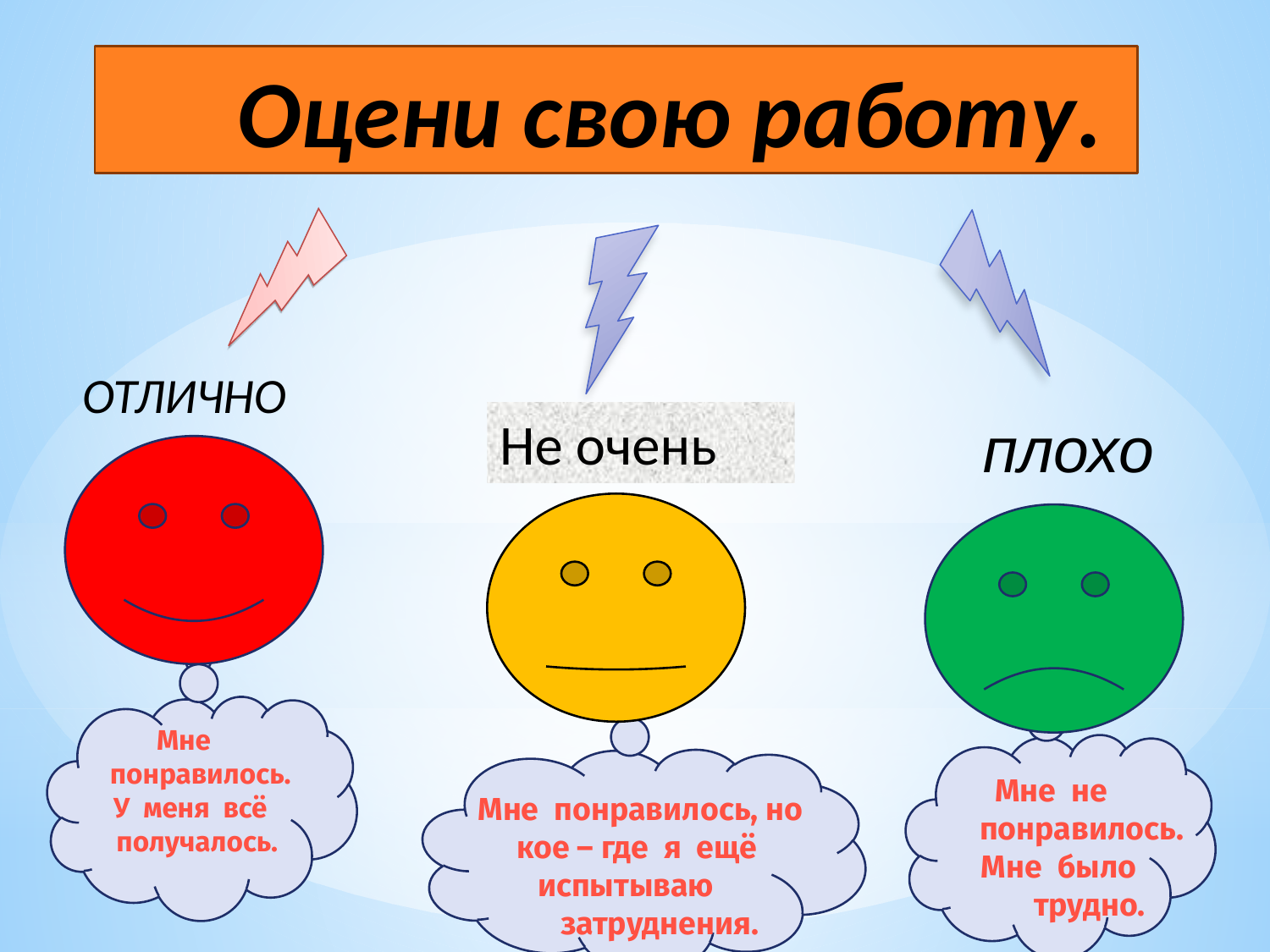

Оцени свою работу.

ОТЛИЧНО
Не очень
плохо

Мне
    понравилось.
У  меня  всё
 получалось.

Мне  не
  понравилось.
Мне  было
    трудно.
Мне  понравилось, но кое – где  я  ещё  испытываю
     затруднения.